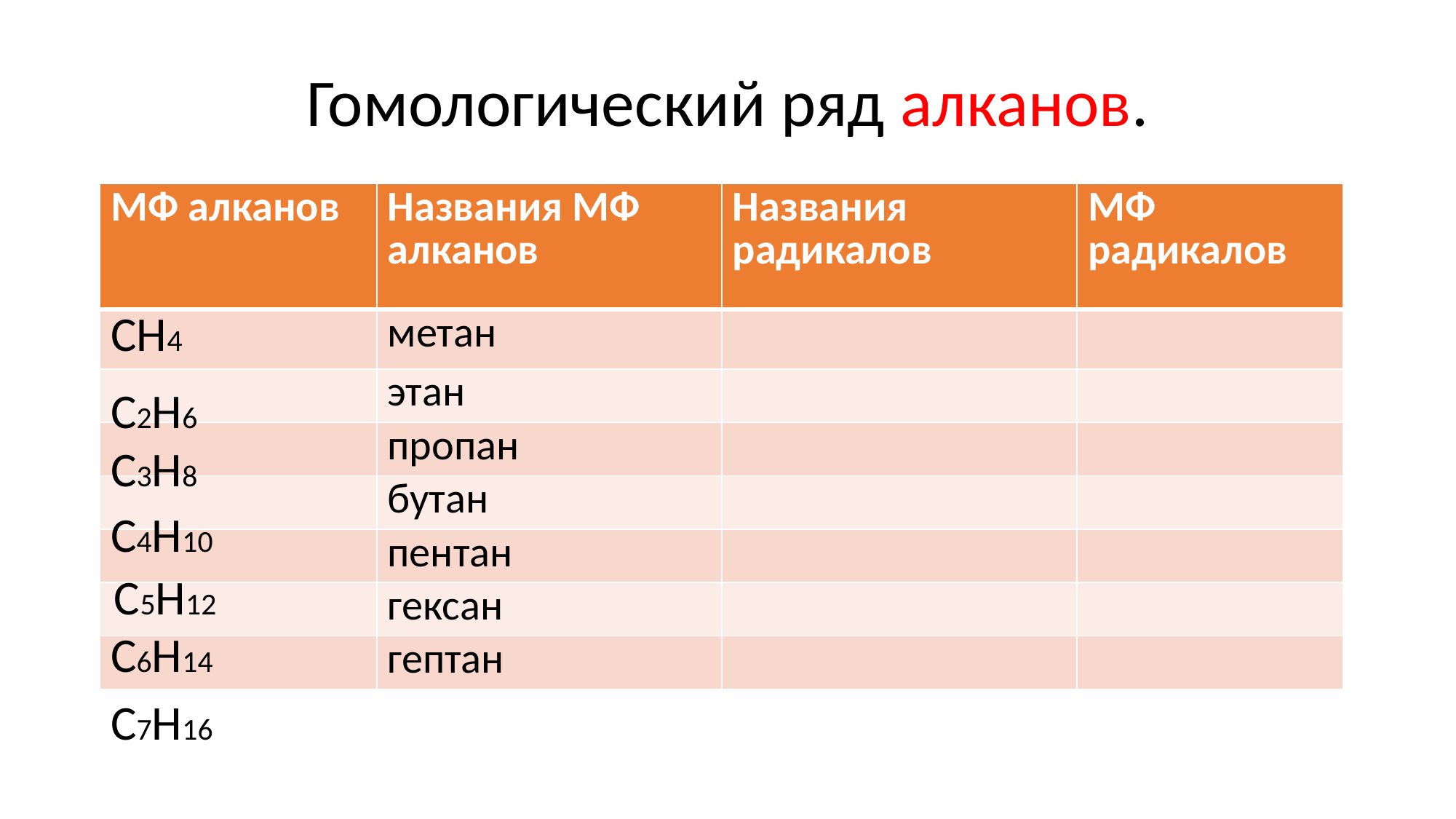

# Гомологический ряд алканов.
| МФ алканов | Названия МФ алканов | Названия радикалов | МФ радикалов |
| --- | --- | --- | --- |
| СН4 | метан |  |  |
|  | этан |  |  |
|  | пропан |  |  |
|  | бутан |  |  |
|  | пентан |  |  |
|  | гексан |  |  |
|  | гептан |  |  |
С2Н6
С3Н8
С4Н10
С5Н12
С6Н14
С7Н16